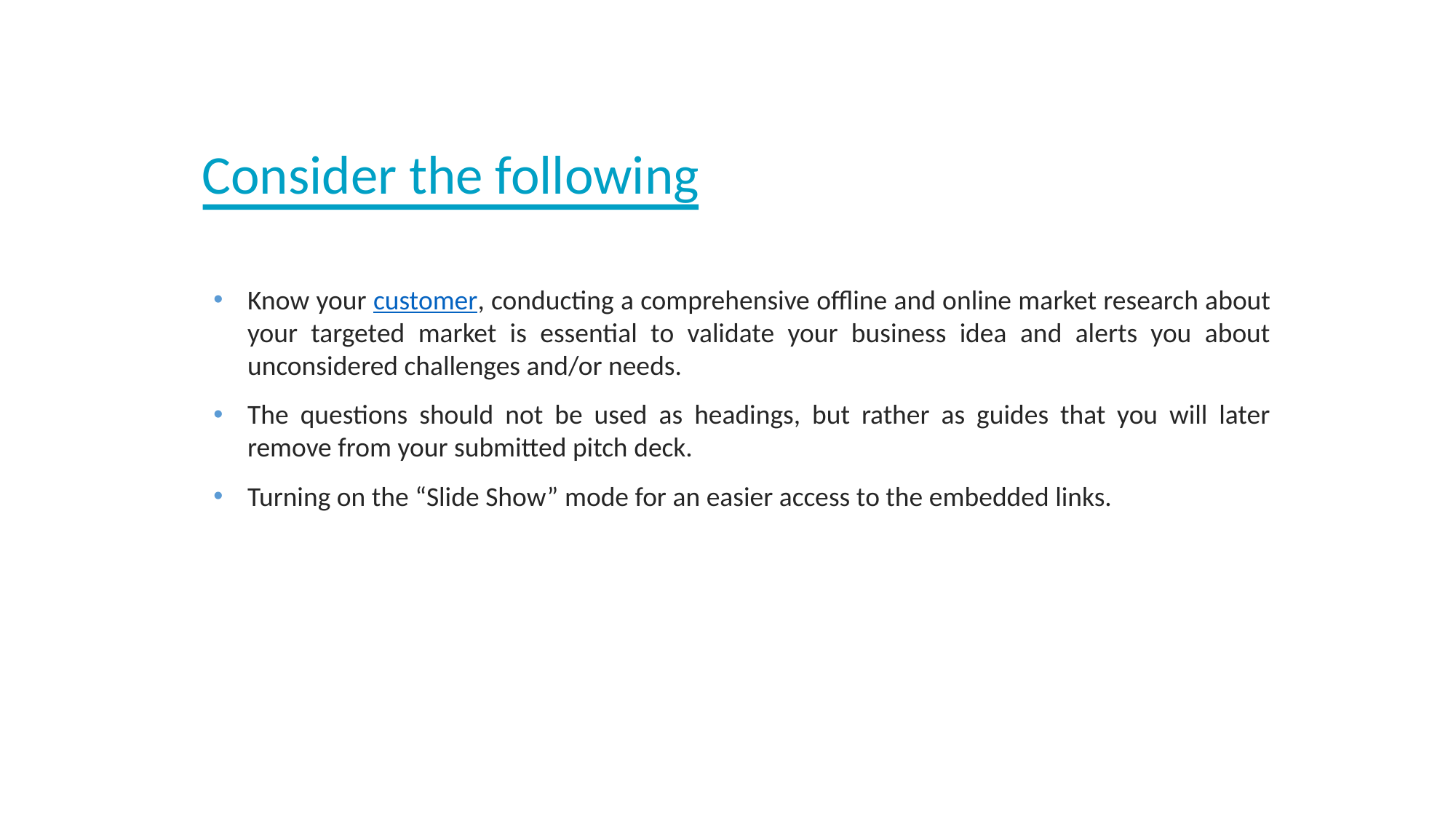

Consider the following

Know your customer, conducting a comprehensive offline and online market research about your targeted market is essential to validate your business idea and alerts you about unconsidered challenges and/or needs.
The questions should not be used as headings, but rather as guides that you will later remove from your submitted pitch deck.
Turning on the “Slide Show” mode for an easier access to the embedded links.